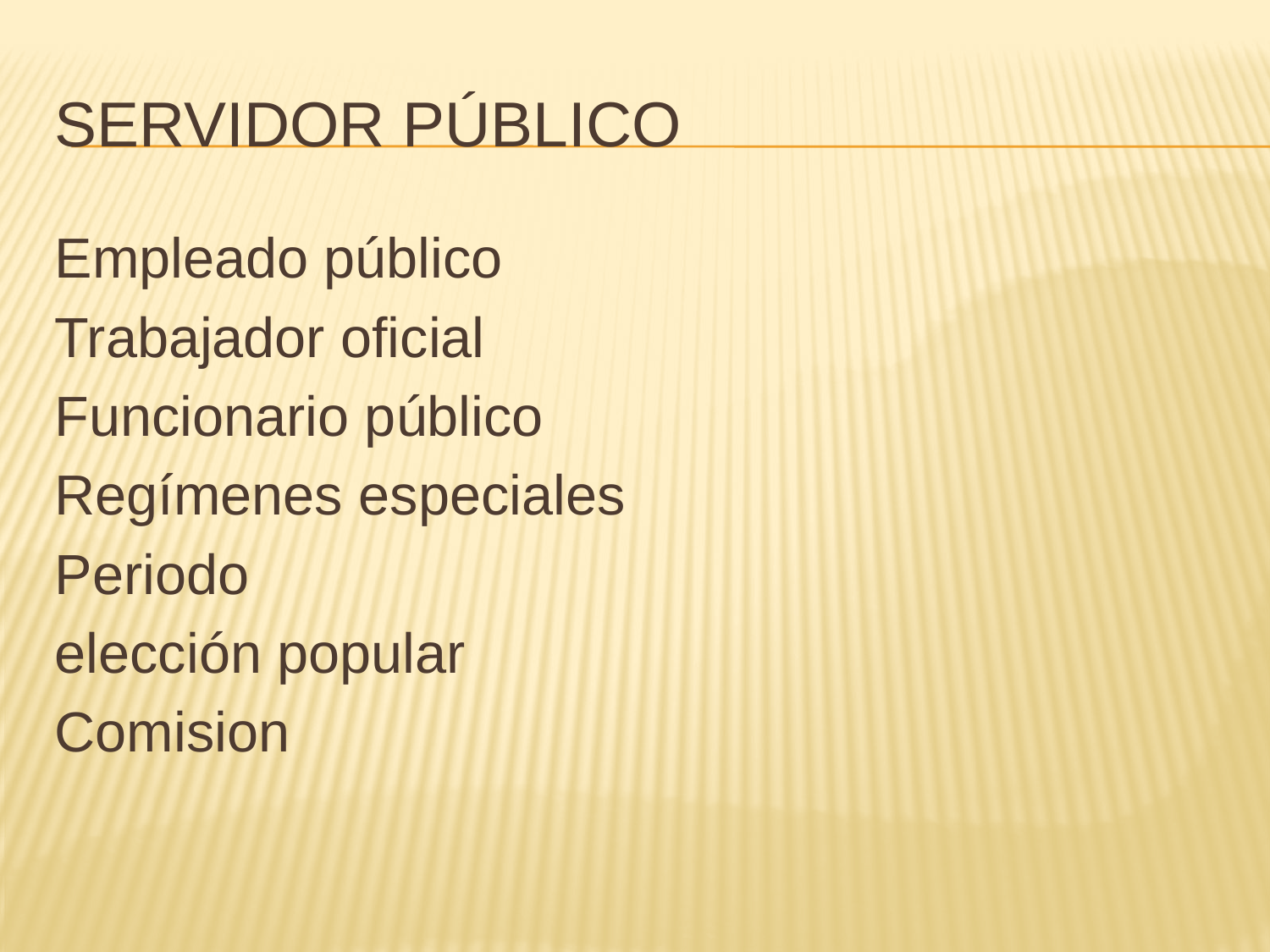

# Servidor público
Empleado público
Trabajador oficial
Funcionario público
Regímenes especiales
Periodo
elección popular
Comision